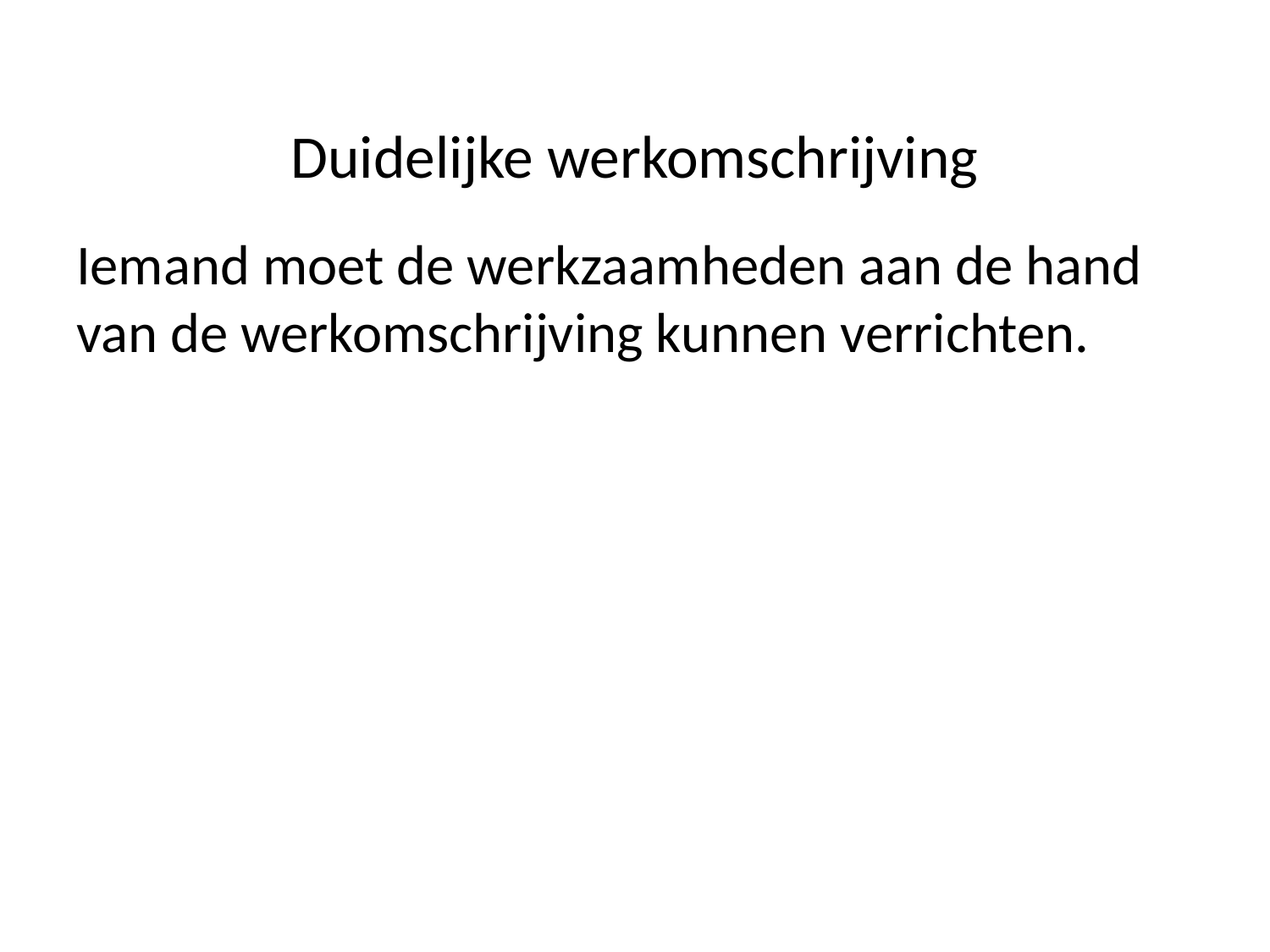

# Duidelijke werkomschrijving
Iemand moet de werkzaamheden aan de hand van de werkomschrijving kunnen verrichten.